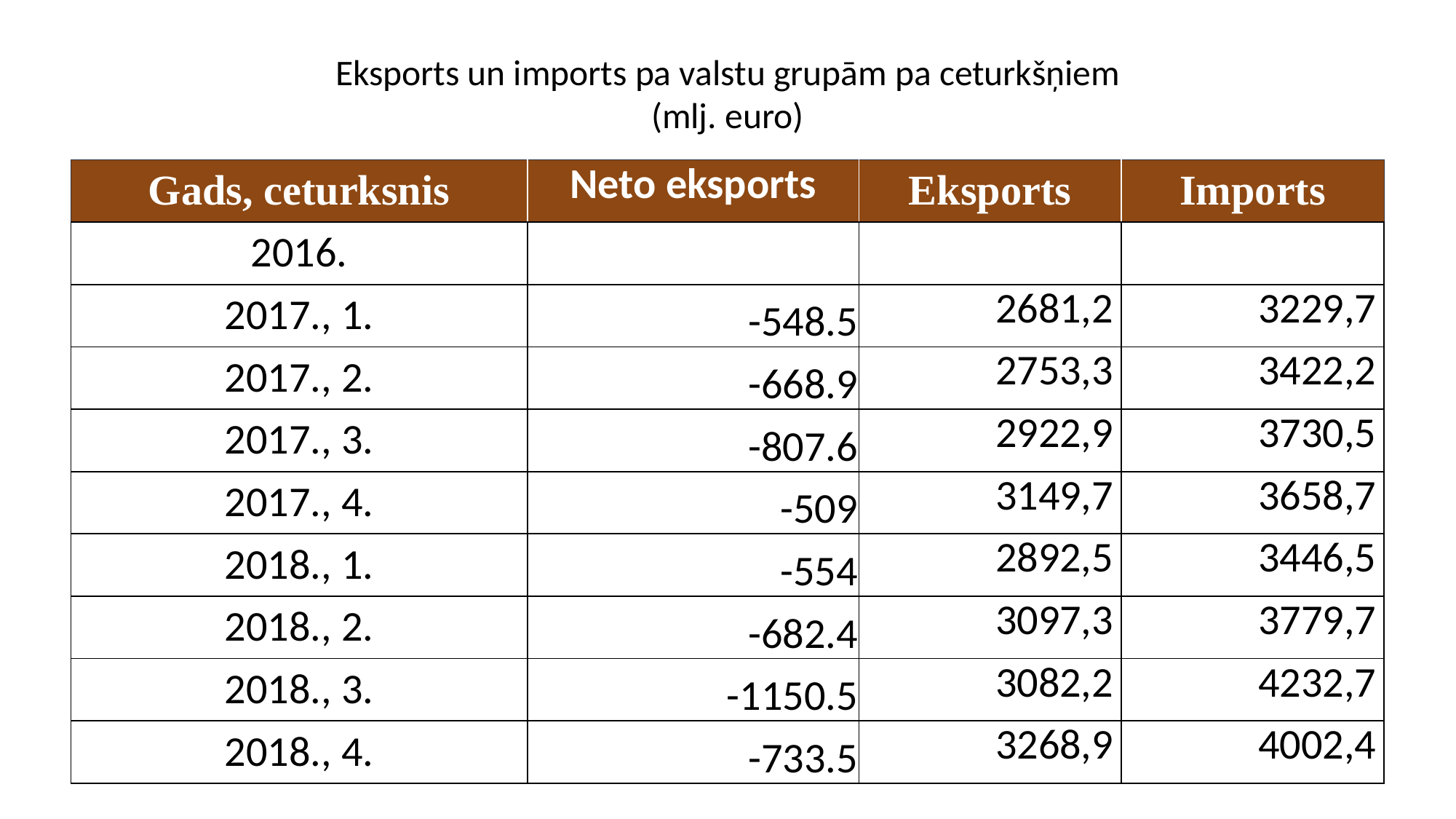

# Eksports un imports pa valstu grupām pa ceturkšņiem (mlj. euro)
| Gads, ceturksnis | Neto eksports | Eksports | Imports |
| --- | --- | --- | --- |
| 2016. |  |  |  |
| 2017., 1. | -548.5 | 2681,2 | 3229,7 |
| 2017., 2. | -668.9 | 2753,3 | 3422,2 |
| 2017., 3. | -807.6 | 2922,9 | 3730,5 |
| 2017., 4. | -509 | 3149,7 | 3658,7 |
| 2018., 1. | -554 | 2892,5 | 3446,5 |
| 2018., 2. | -682.4 | 3097,3 | 3779,7 |
| 2018., 3. | -1150.5 | 3082,2 | 4232,7 |
| 2018., 4. | -733.5 | 3268,9 | 4002,4 |